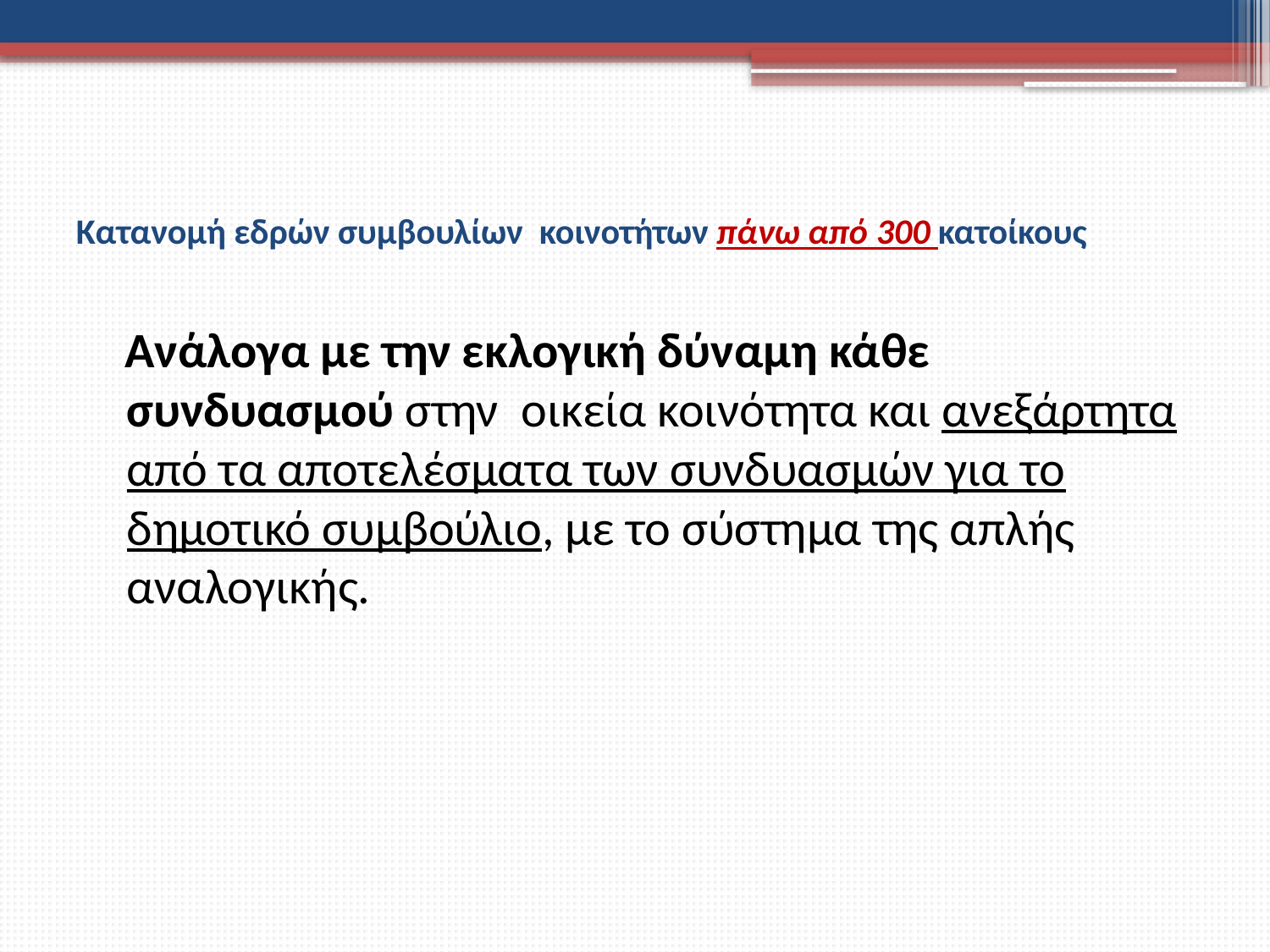

# Κατανομή εδρών συμβουλίων  κοινοτήτων πάνω από 300 κατοίκους
   Ανάλογα με την εκλογική δύναμη κάθε συνδυασμού στην  οικεία κοινότητα και ανεξάρτητα από τα αποτελέσματα των συνδυασμών για το δημοτικό συμβούλιο, με το σύστημα της απλής αναλογικής.